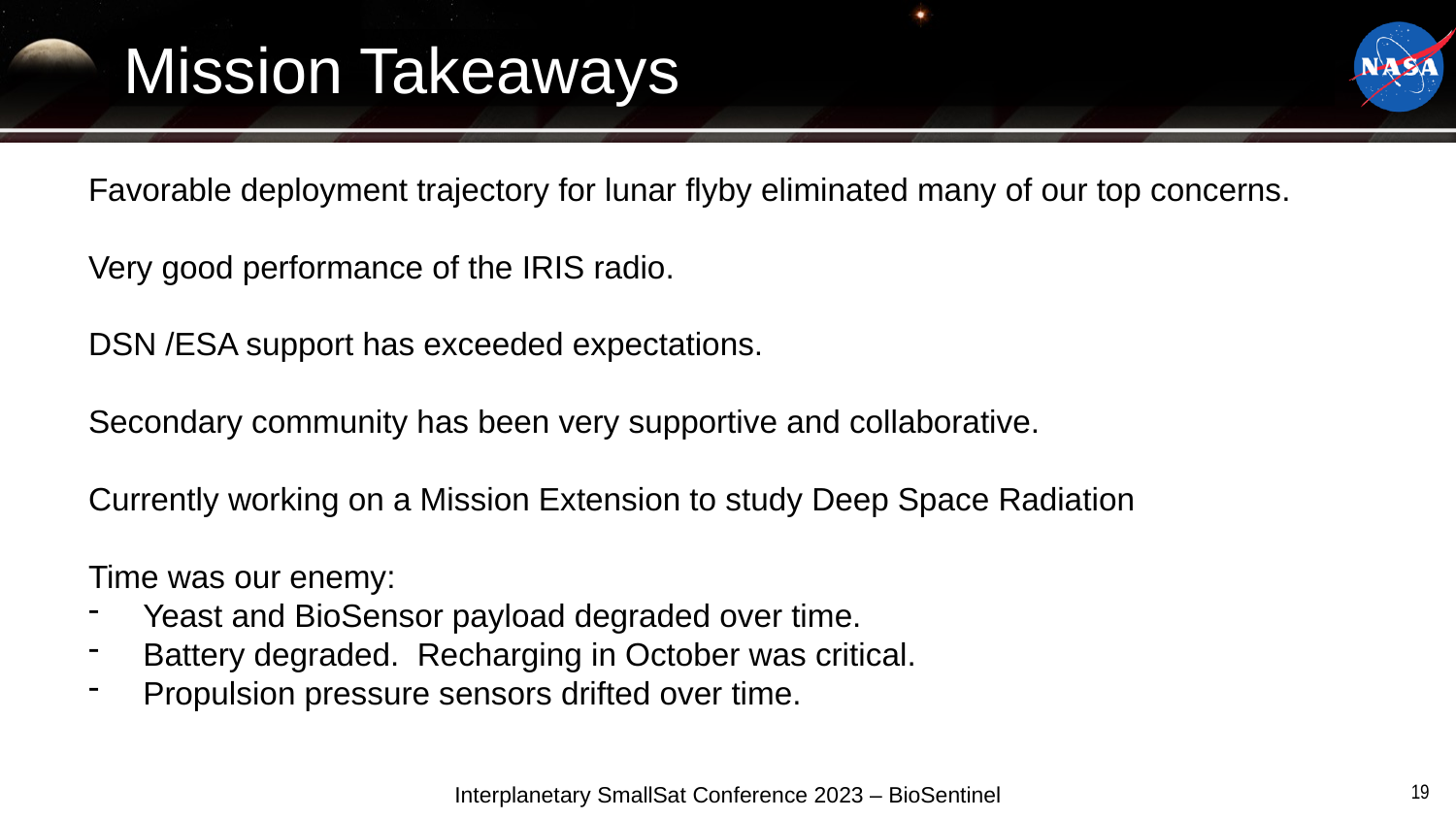

# Mission Takeaways
Favorable deployment trajectory for lunar flyby eliminated many of our top concerns.

Very good performance of the IRIS radio.

DSN /ESA support has exceeded expectations.

Secondary community has been very supportive and collaborative.

Currently working on a Mission Extension to study Deep Space Radiation

Time was our enemy:
Yeast and BioSensor payload degraded over time.
Battery degraded.  Recharging in October was critical.
Propulsion pressure sensors drifted over time.

19